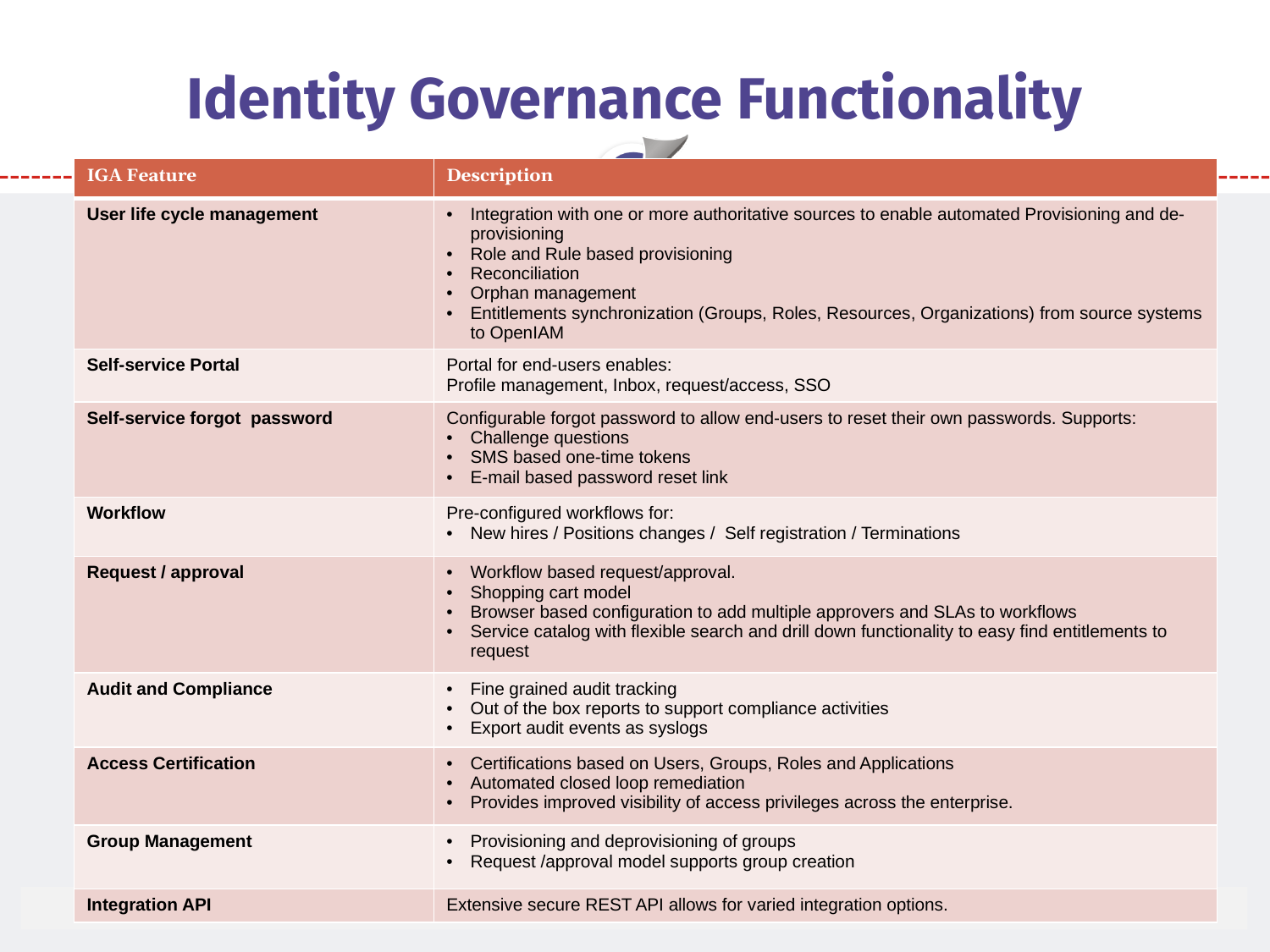

# Identity Governance Functionality
| IGA Feature | Description |
| --- | --- |
| User life cycle management | Integration with one or more authoritative sources to enable automated Provisioning and de-provisioning Role and Rule based provisioning Reconciliation Orphan management Entitlements synchronization (Groups, Roles, Resources, Organizations) from source systems to OpenIAM |
| Self-service Portal | Portal for end-users enables: Profile management, Inbox, request/access, SSO |
| Self-service forgot password | Configurable forgot password to allow end-users to reset their own passwords. Supports: Challenge questions SMS based one-time tokens E-mail based password reset link |
| Workflow | Pre-configured workflows for: New hires / Positions changes / Self registration / Terminations |
| Request / approval | Workflow based request/approval. Shopping cart model Browser based configuration to add multiple approvers and SLAs to workflows Service catalog with flexible search and drill down functionality to easy find entitlements to request |
| Audit and Compliance | Fine grained audit tracking Out of the box reports to support compliance activities Export audit events as syslogs |
| Access Certification | Certifications based on Users, Groups, Roles and Applications Automated closed loop remediation Provides improved visibility of access privileges across the enterprise. |
| Group Management | Provisioning and deprovisioning of groups Request /approval model supports group creation |
| Integration API | Extensive secure REST API allows for varied integration options. |